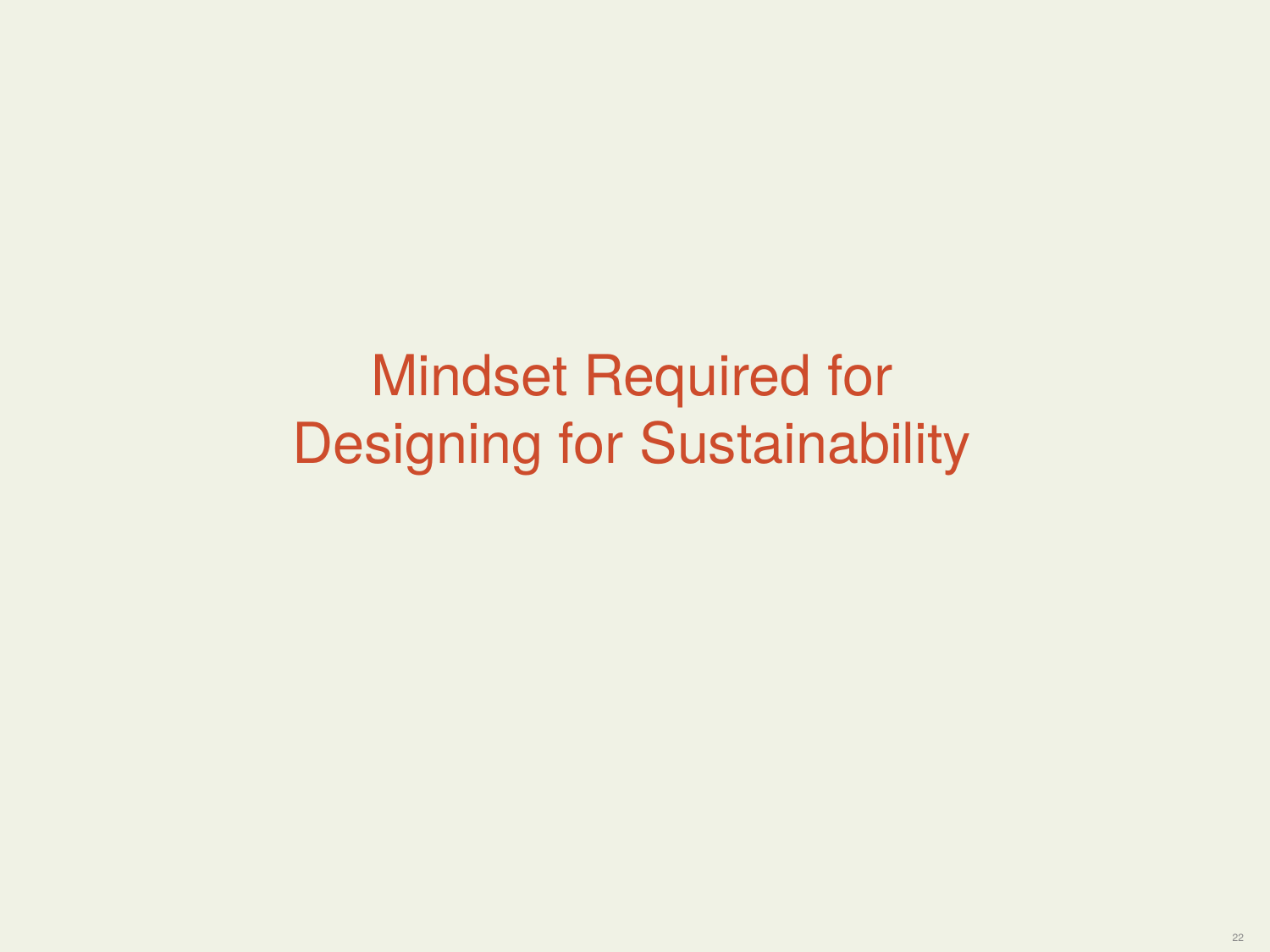

# Mindset Required for Designing for Sustainability
22